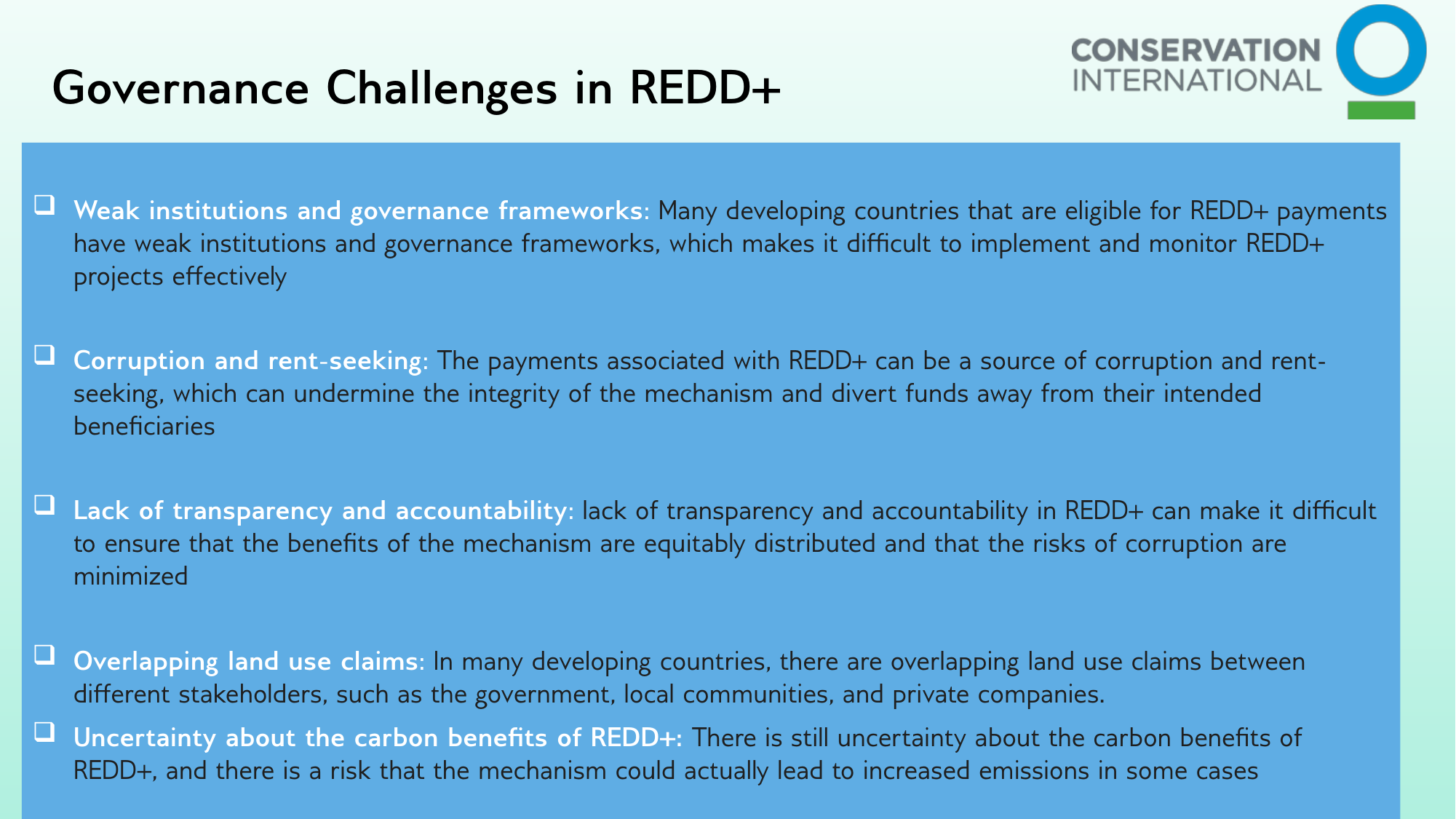

Governance Challenges in REDD+

Weak institutions and governance frameworks: Many developing countries that are eligible for REDD+ payments have weak institutions and governance frameworks, which makes it difficult to implement and monitor REDD+ projects effectively

Corruption and rent-seeking: The payments associated with REDD+ can be a source of corruption and rent-seeking, which can undermine the integrity of the mechanism and divert funds away from their intended beneficiaries

Lack of transparency and accountability: lack of transparency and accountability in REDD+ can make it difficult to ensure that the benefits of the mechanism are equitably distributed and that the risks of corruption are minimized

Overlapping land use claims: In many developing countries, there are overlapping land use claims between different stakeholders, such as the government, local communities, and private companies.
Uncertainty about the carbon benefits of REDD+: There is still uncertainty about the carbon benefits of REDD+, and there is a risk that the mechanism could actually lead to increased emissions in some cases